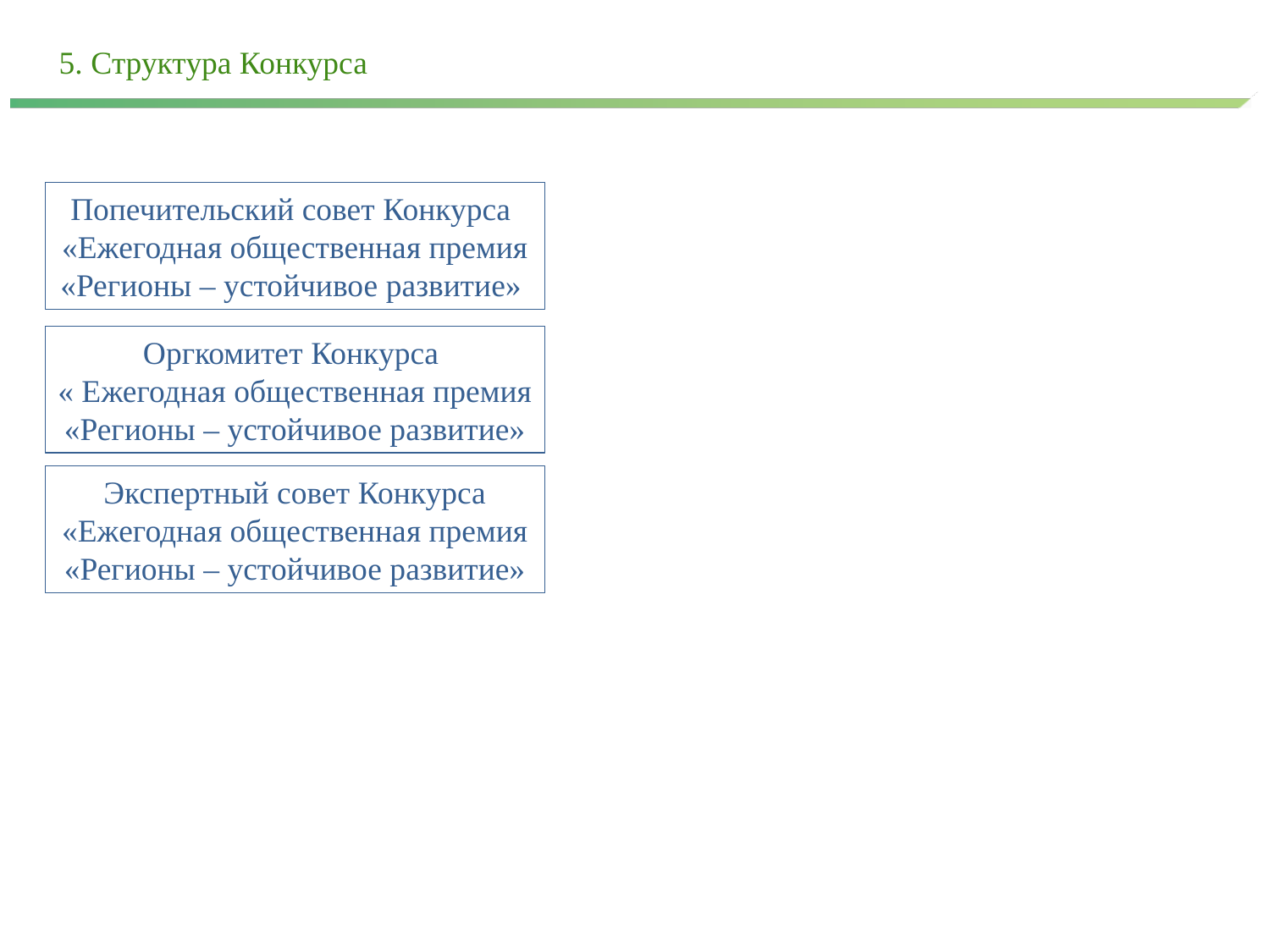

5. Структура Конкурса
Попечительский совет Конкурса  «Ежегодная общественная премия
«Регионы – устойчивое развитие»
Оргкомитет Конкурса
« Ежегодная общественная премия «Регионы – устойчивое развитие»
Экспертный совет Конкурса «Ежегодная общественная премия
«Регионы – устойчивое развитие»